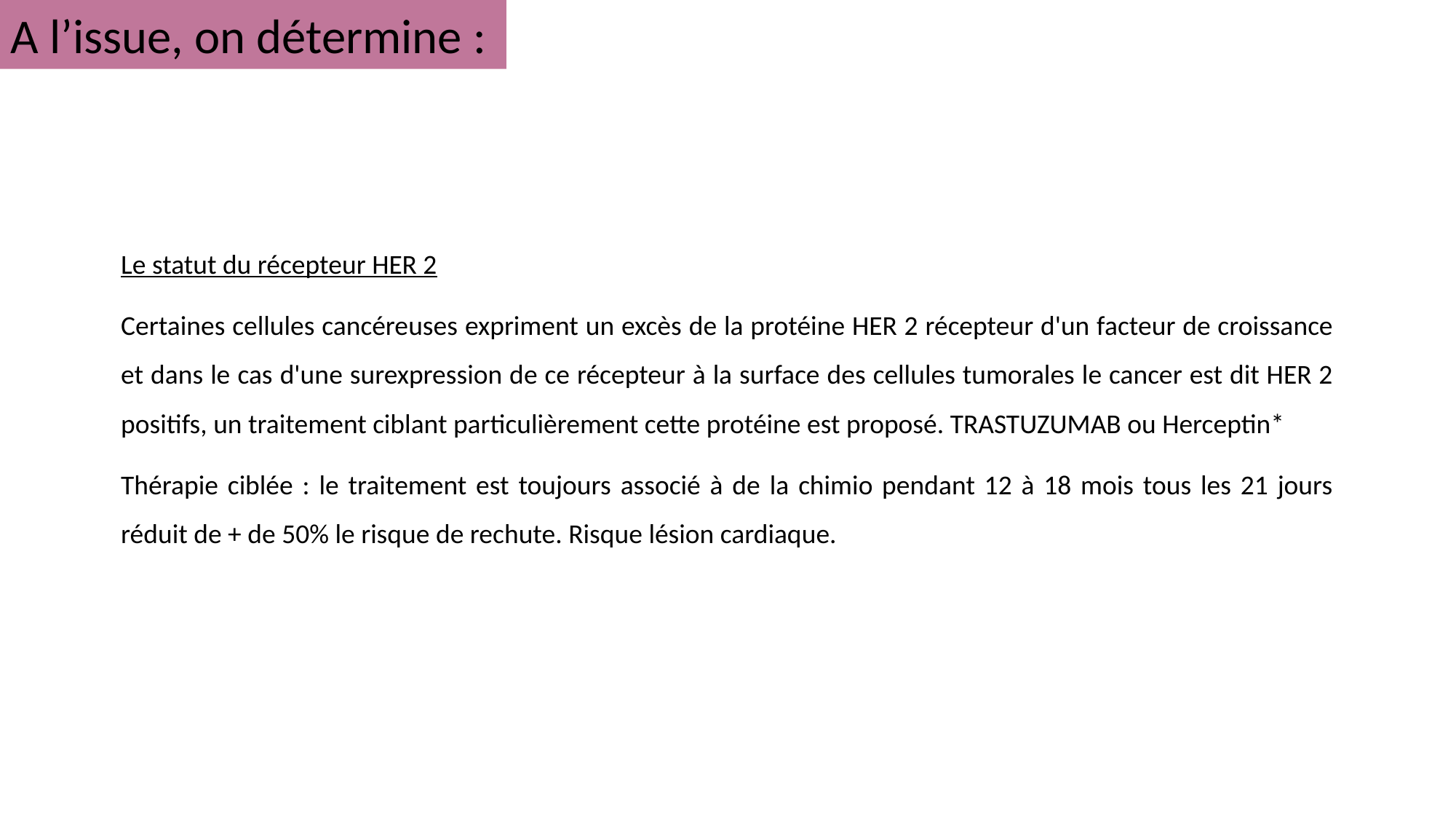

A l’issue, on détermine :
Le statut du récepteur HER 2
Certaines cellules cancéreuses expriment un excès de la protéine HER 2 récepteur d'un facteur de croissance et dans le cas d'une surexpression de ce récepteur à la surface des cellules tumorales le cancer est dit HER 2 positifs, un traitement ciblant particulièrement cette protéine est proposé. TRASTUZUMAB ou Herceptin*
Thérapie ciblée : le traitement est toujours associé à de la chimio pendant 12 à 18 mois tous les 21 jours réduit de + de 50% le risque de rechute. Risque lésion cardiaque.